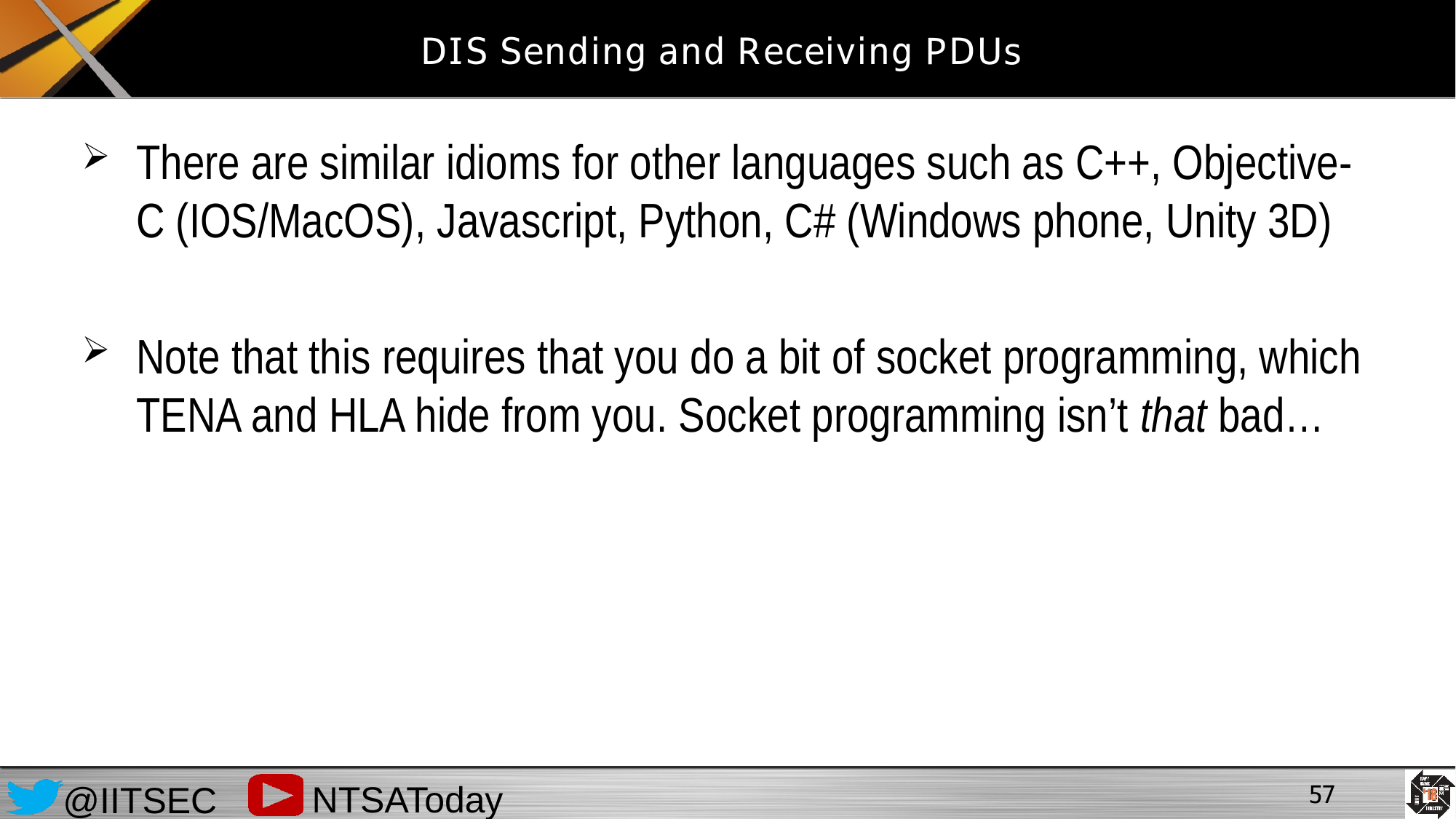

# DIS Sending and Receiving PDUs
There are similar idioms for other languages such as C++, Objective-C (IOS/MacOS), Javascript, Python, C# (Windows phone, Unity 3D)

Note that this requires that you do a bit of socket programming, which TENA and HLA hide from you. Socket programming isn’t that bad…

57